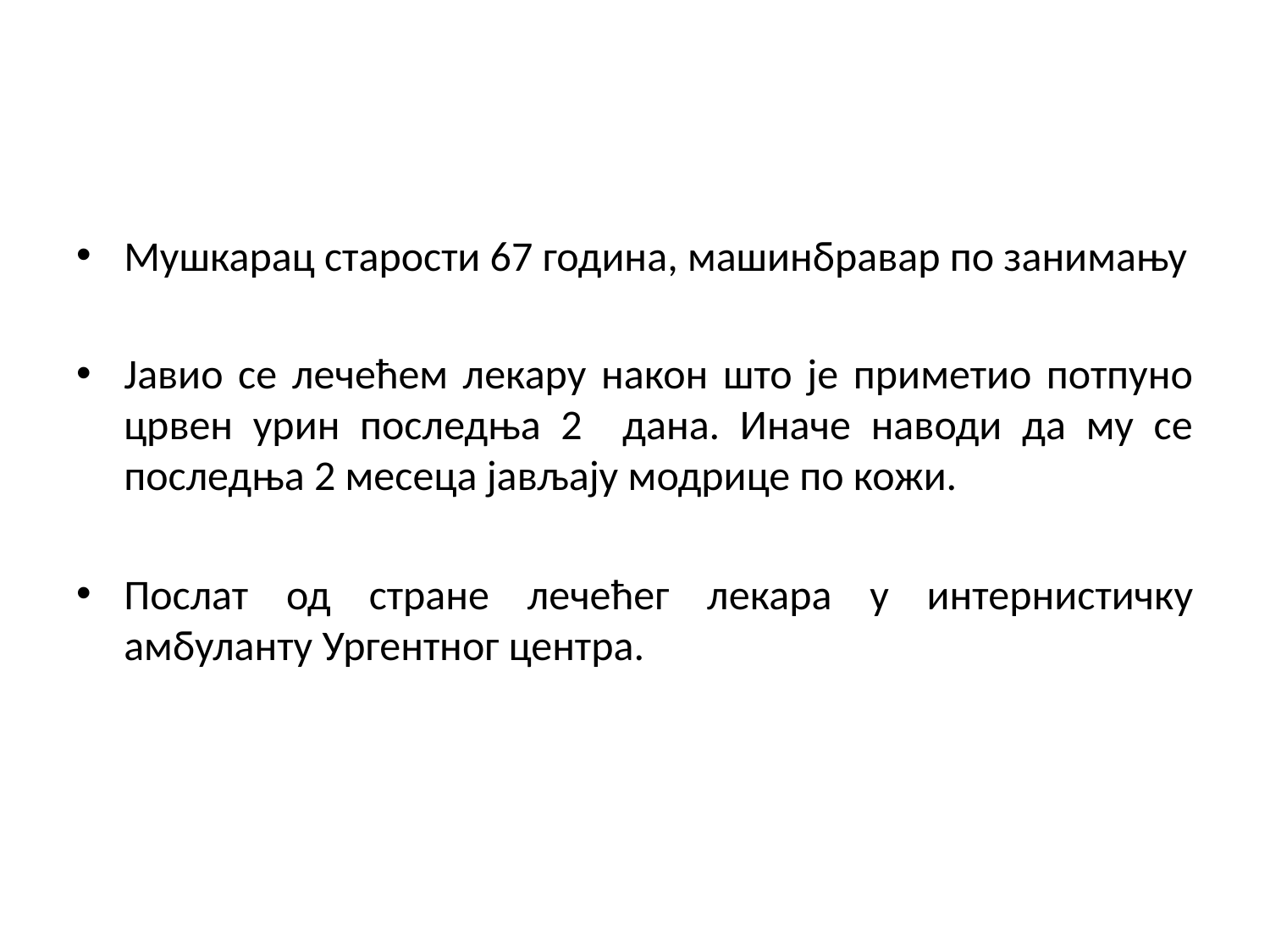

#
Мушкарац старости 67 година, машинбравар по занимању

Јавио се лечећем лекару након што је приметио потпуно црвен урин последња 2  дана. Иначе наводи да му се последња 2 месеца јављају модрице по кожи.

Послат од стране лечећег лекара у интернистичку амбуланту Ургентног центра.